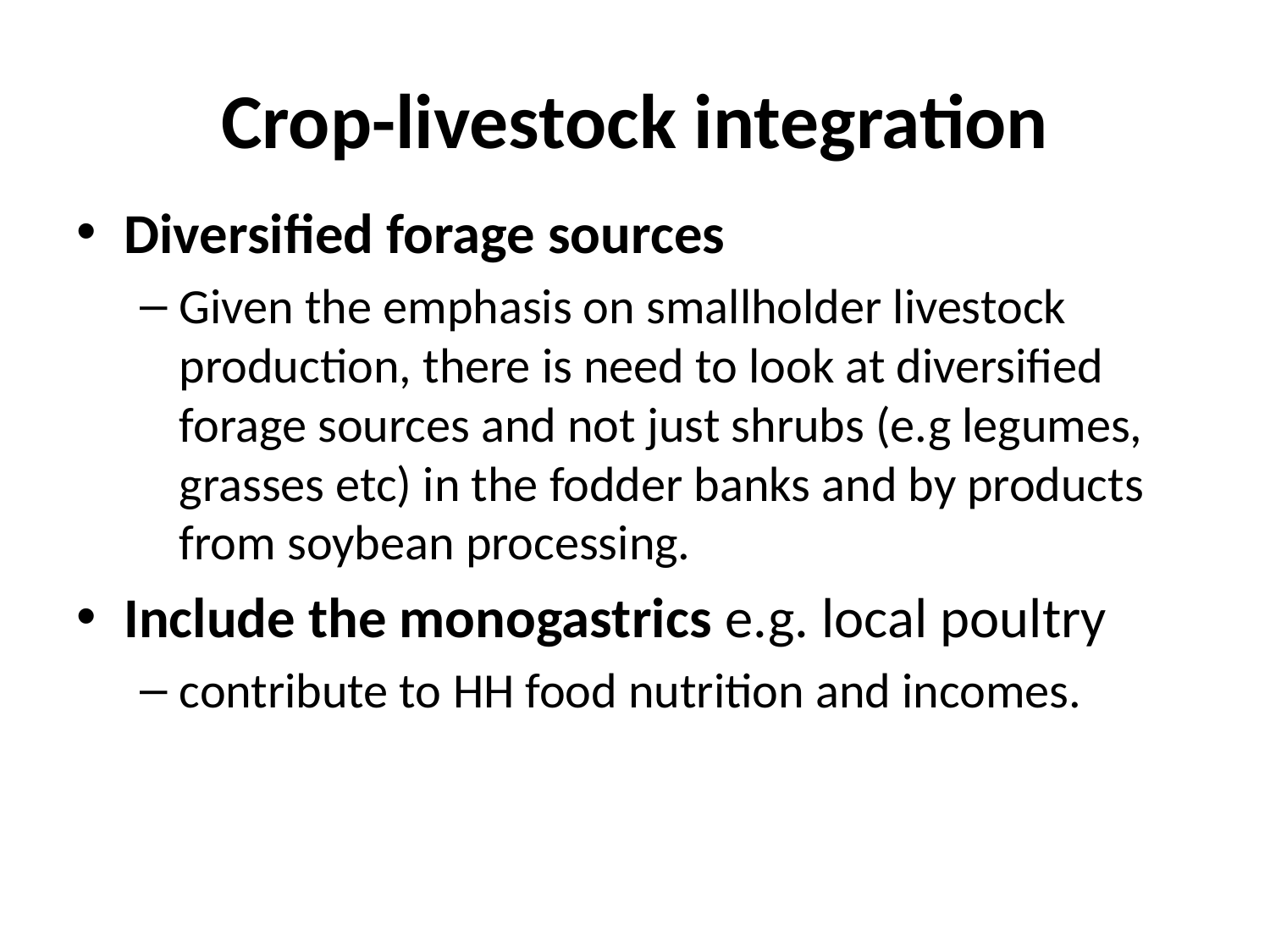

# Crop-livestock integration
Diversified forage sources
Given the emphasis on smallholder livestock production, there is need to look at diversified forage sources and not just shrubs (e.g legumes, grasses etc) in the fodder banks and by products from soybean processing.
Include the monogastrics e.g. local poultry
contribute to HH food nutrition and incomes.